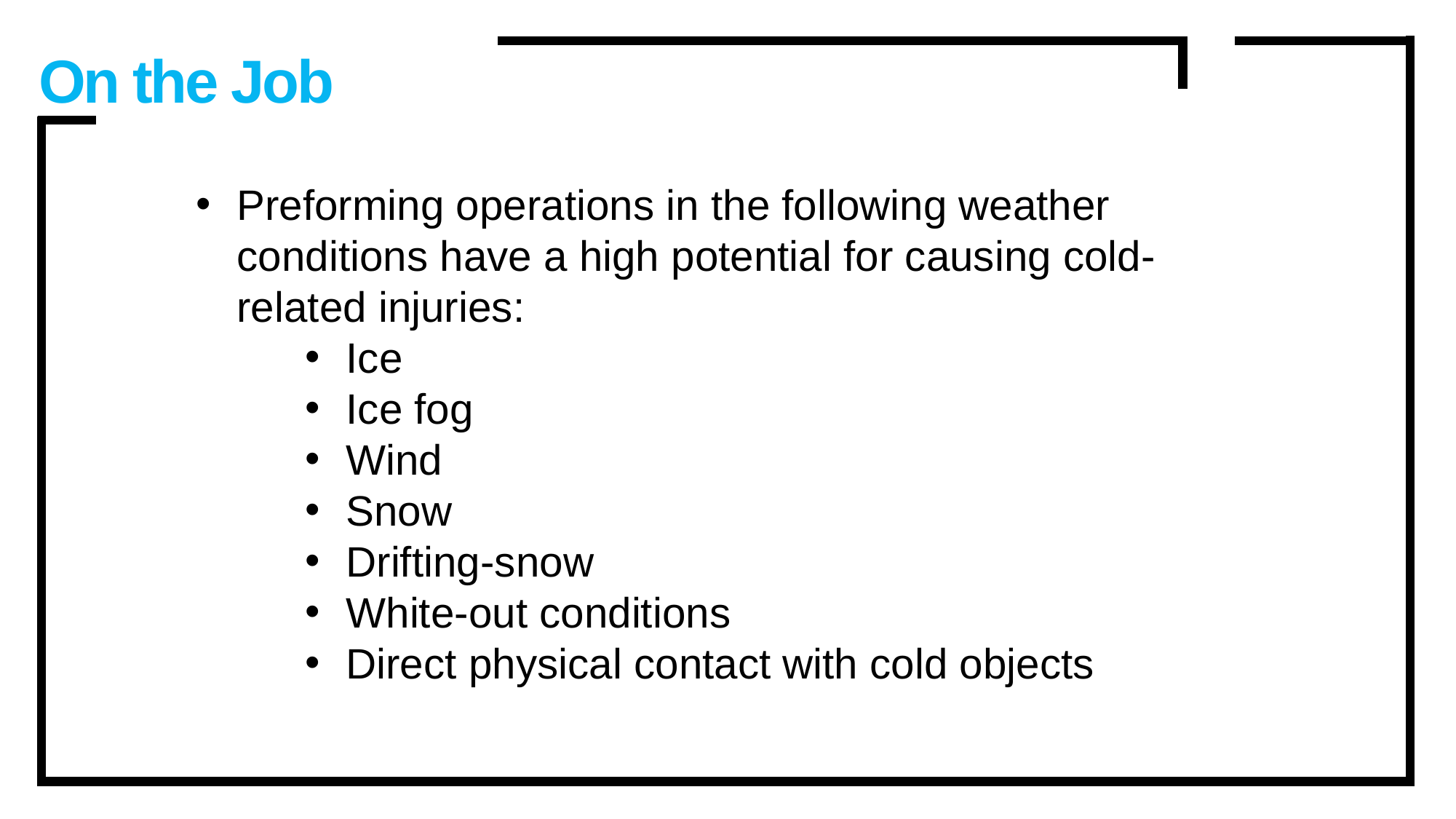

On the Job
Preforming operations in the following weather conditions have a high potential for causing cold-related injuries:
Ice
Ice fog
Wind
Snow
Drifting-snow
White-out conditions
Direct physical contact with cold objects
Embed Video or Place Photo Here
CONFIDENTIAL